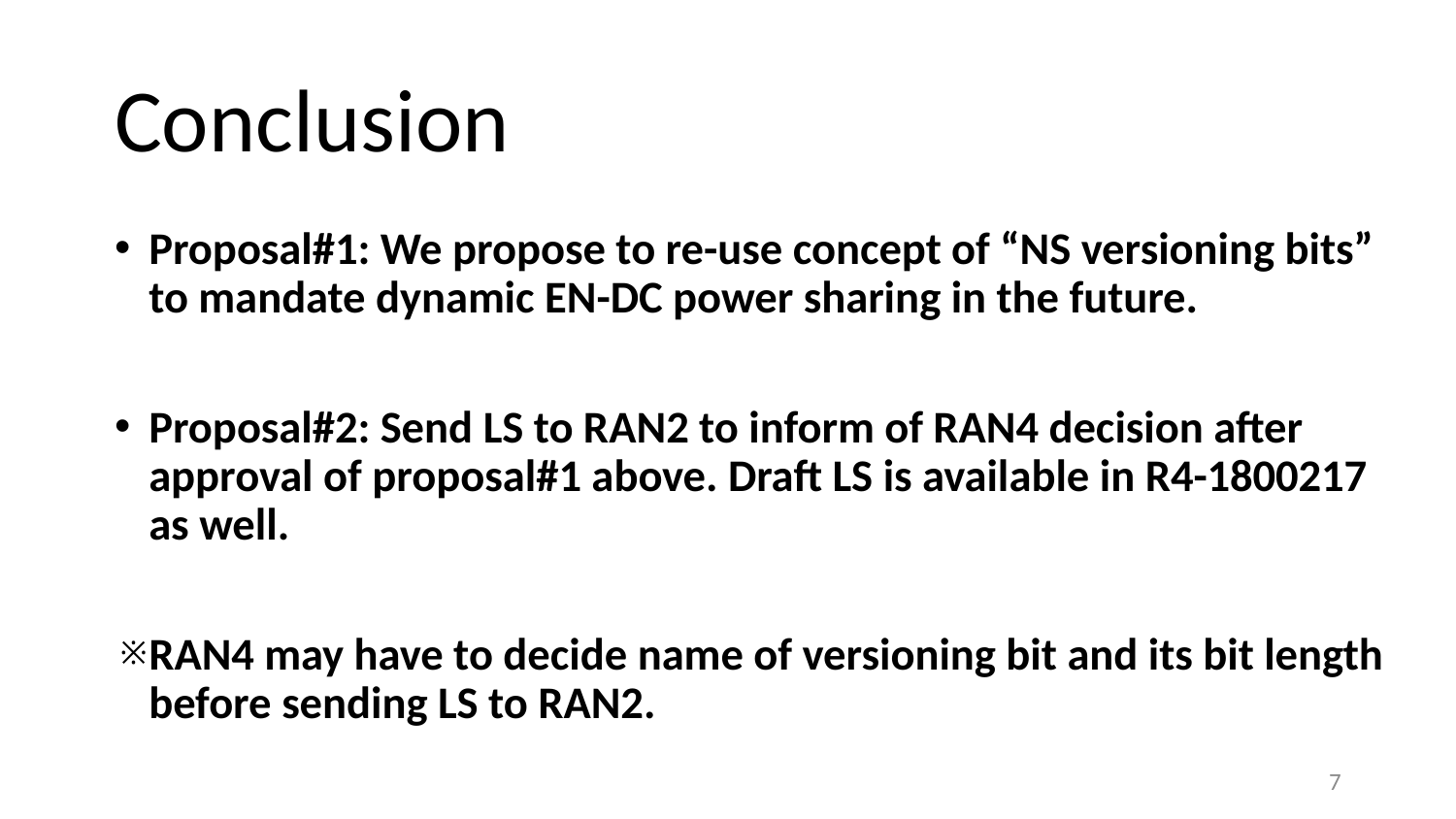

# Conclusion
Proposal#1: We propose to re-use concept of “NS versioning bits” to mandate dynamic EN-DC power sharing in the future.

Proposal#2: Send LS to RAN2 to inform of RAN4 decision after approval of proposal#1 above. Draft LS is available in R4-1800217 as well.

RAN4 may have to decide name of versioning bit and its bit length before sending LS to RAN2.
7